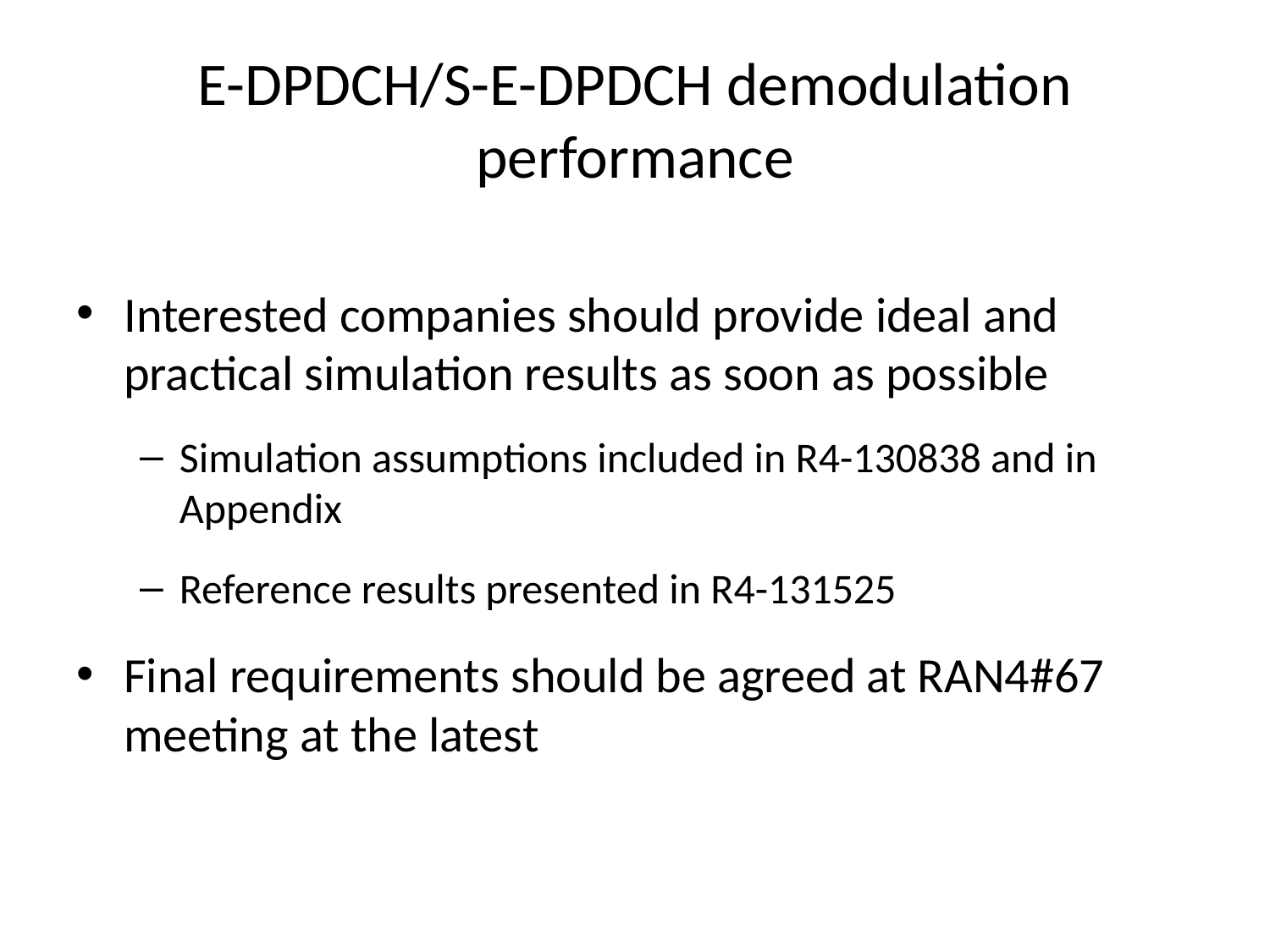

# E-DPDCH/S-E-DPDCH demodulation performance
Interested companies should provide ideal and practical simulation results as soon as possible
Simulation assumptions included in R4-130838 and in Appendix
Reference results presented in R4-131525
Final requirements should be agreed at RAN4#67 meeting at the latest